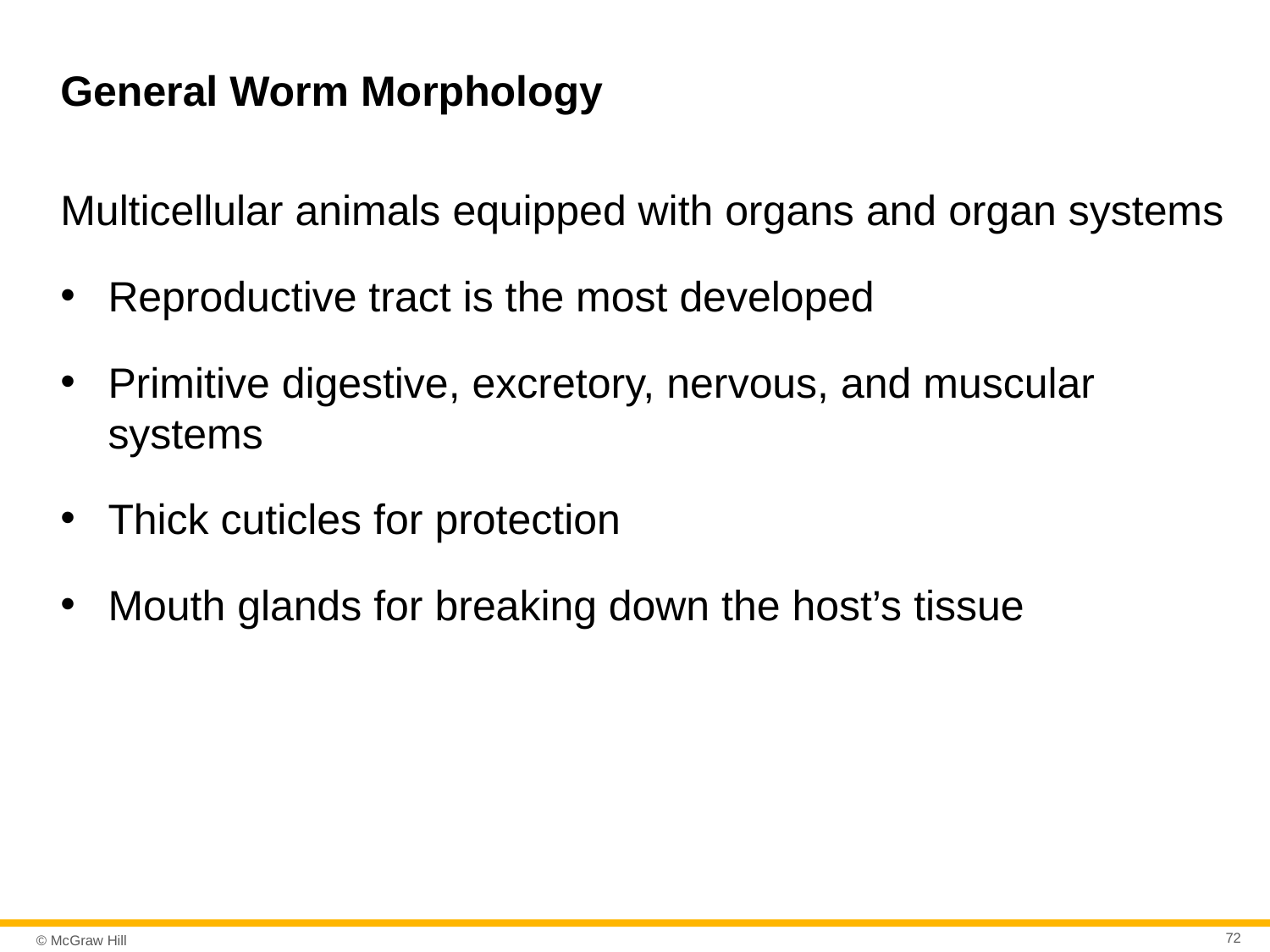

# General Worm Morphology
Multicellular animals equipped with organs and organ systems
Reproductive tract is the most developed
Primitive digestive, excretory, nervous, and muscular systems
Thick cuticles for protection
Mouth glands for breaking down the host’s tissue